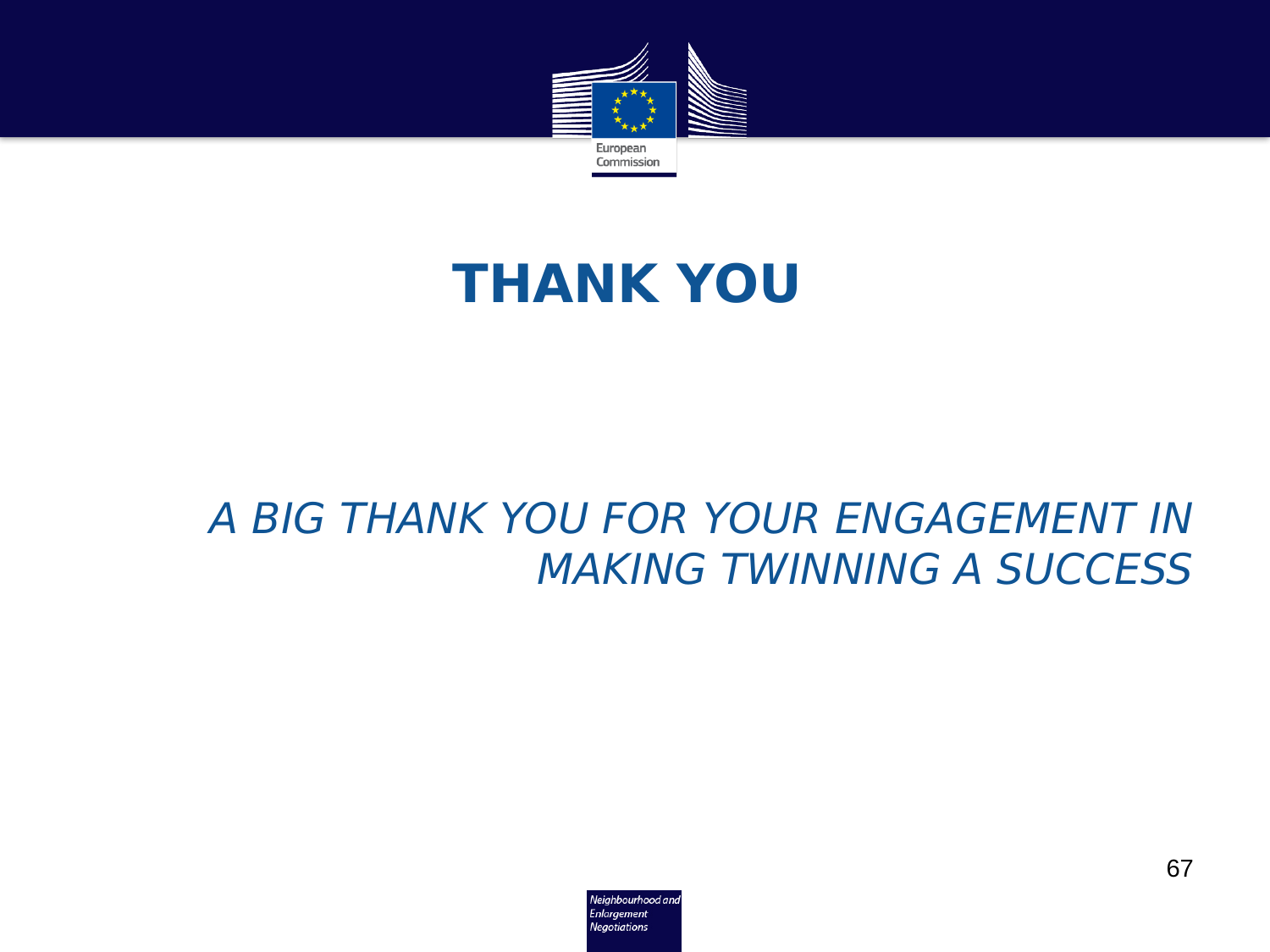

# THANK YOU

A BIG THANK YOU FOR YOUR ENGAGEMENT IN MAKING TWINNING A SUCCESS

67